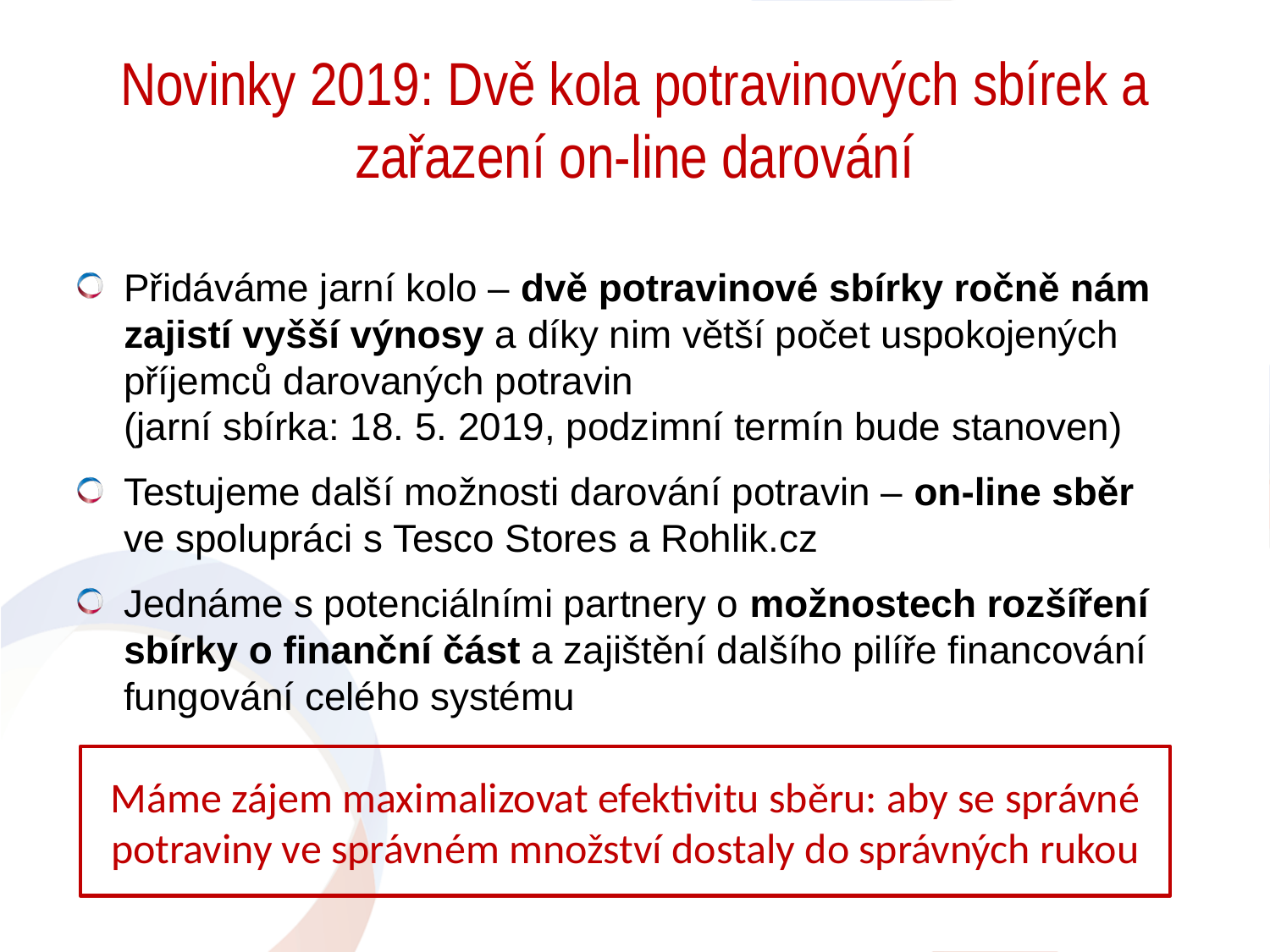

# Novinky 2019: Dvě kola potravinových sbírek a zařazení on-line darování
Přidáváme jarní kolo – dvě potravinové sbírky ročně nám zajistí vyšší výnosy a díky nim větší počet uspokojených příjemců darovaných potravin
(jarní sbírka: 18. 5. 2019, podzimní termín bude stanoven)
Testujeme další možnosti darování potravin – on-line sběr ve spolupráci s Tesco Stores a Rohlik.cz
Jednáme s potenciálními partnery o možnostech rozšíření sbírky o finanční část a zajištění dalšího pilíře financování fungování celého systému

Máme zájem maximalizovat efektivitu sběru: aby se správné potraviny ve správném množství dostaly do správných rukou